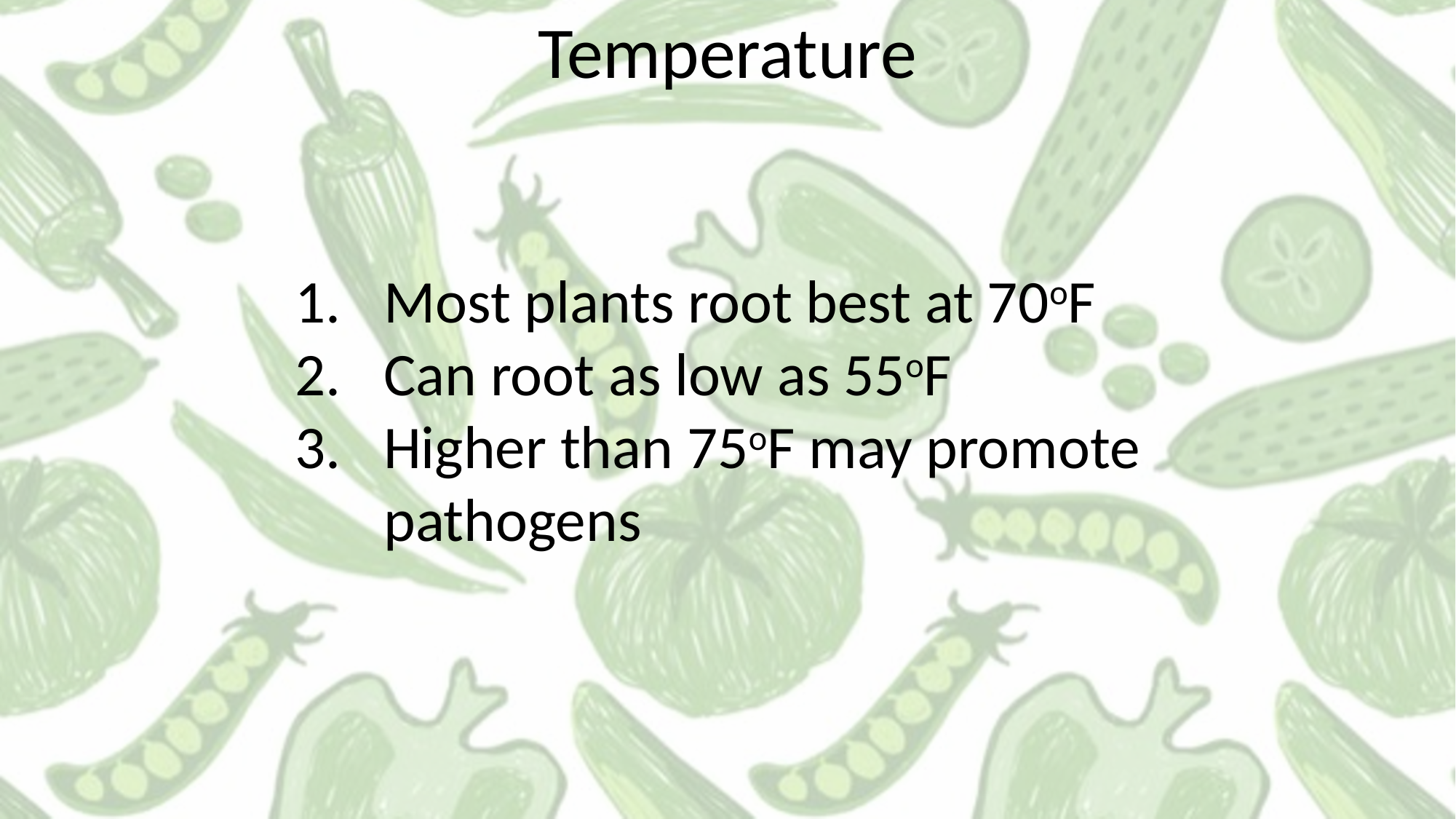

Temperature
Most plants root best at 70oF
Can root as low as 55oF
Higher than 75oF may promote pathogens